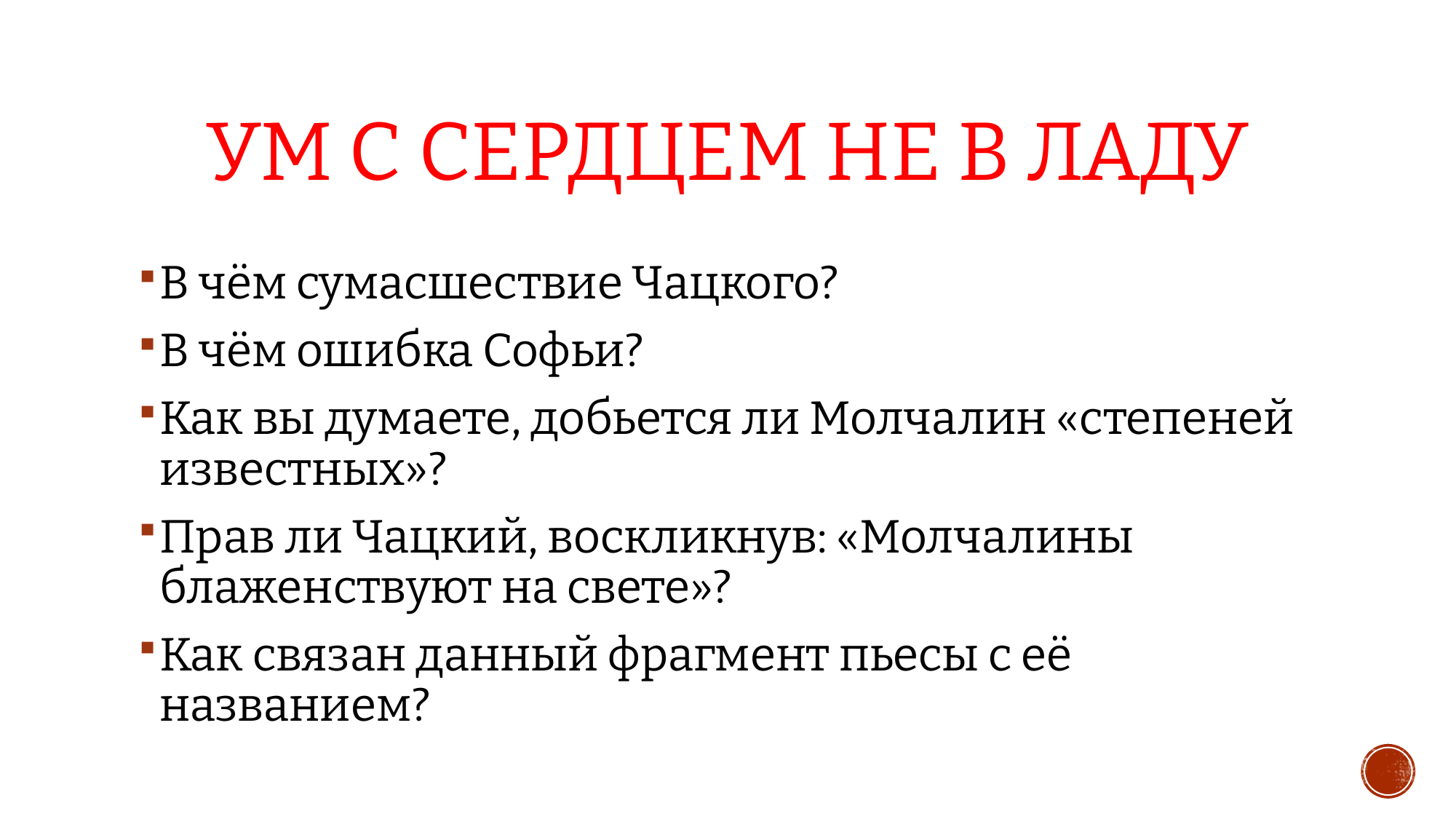

# УМ с Сердцем не в ладу
В чём сумасшествие Чацкого?
В чём ошибка Софьи?
Как вы думаете, добьется ли Молчалин «степеней известных»?
Прав ли Чацкий, воскликнув: «Молчалины блаженствуют на свете»?
Как связан данный фрагмент пьесы с её названием?